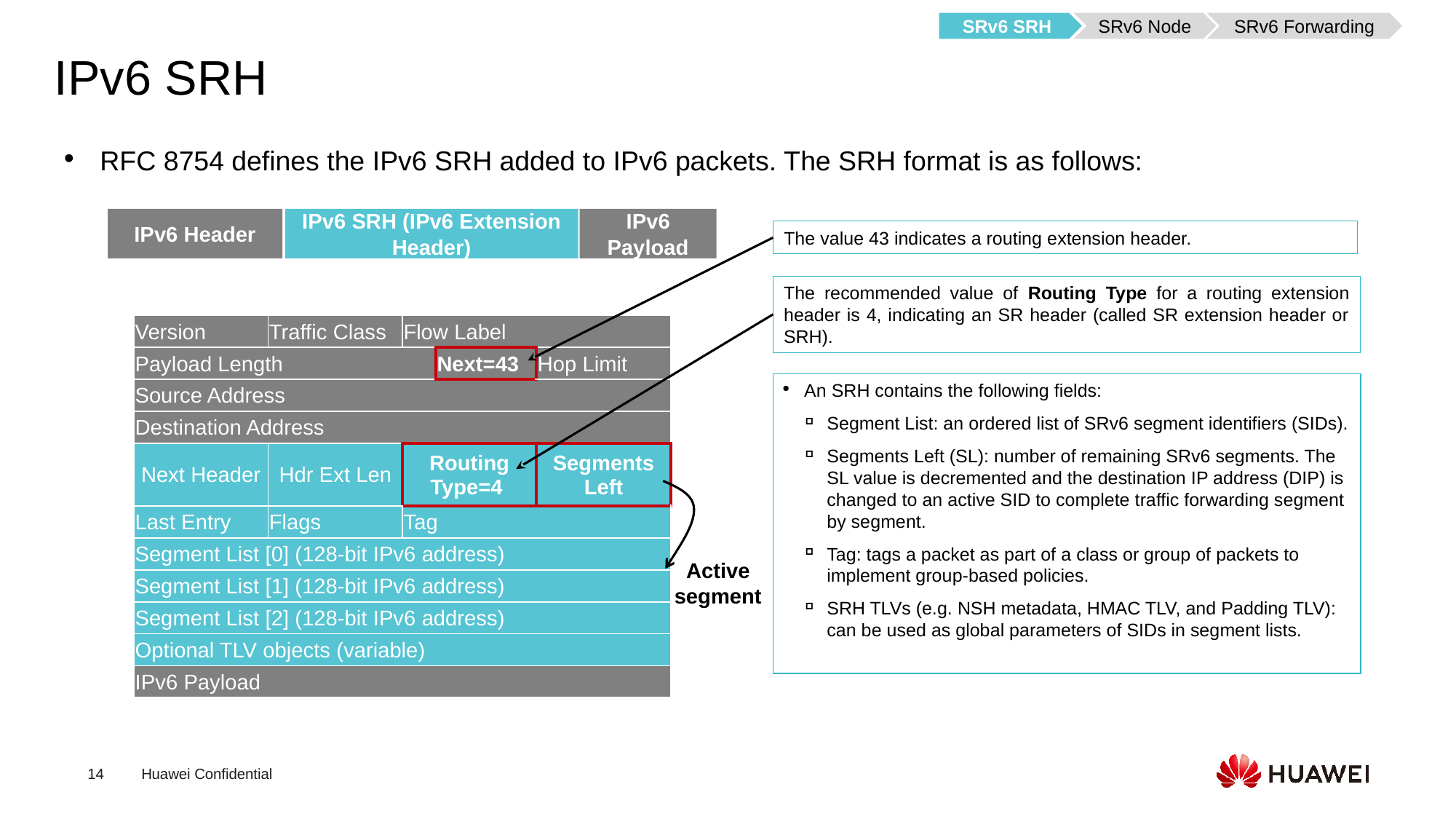

SRv6 SRH
SRv6 Node
SRv6 Forwarding
# IPv6 SRH
RFC 8754 defines the IPv6 SRH added to IPv6 packets. The SRH format is as follows:

IPv6 Payload
IPv6 Header
IPv6 SRH (IPv6 Extension Header)
The value 43 indicates a routing extension header.

The recommended value of Routing Type for a routing extension header is 4, indicating an SR header (called SR extension header or SRH).
| Version | Traffic Class | Flow Label |  |  |
| --- | --- | --- | --- | --- |
| Payload Length |  |  | Next=43 | Hop Limit |
| Source Address |  |  |  |  |
| Destination Address |  |  |  |  |
| Next Header | Hdr Ext Len | Routing Type=4 |  | Segments Left |
| Last Entry | Flags | Tag |  |  |
| Segment List [0] (128-bit IPv6 address) |  |  |  |  |
| Segment List [1] (128-bit IPv6 address) |  |  |  |  |
| Segment List [2] (128-bit IPv6 address) |  |  |  |  |
| Optional TLV objects (variable) |  |  |  |  |
| IPv6 Payload |  |  |  |  |
An SRH contains the following fields:
Segment List: an ordered list of SRv6 segment identifiers (SIDs).
Segments Left (SL): number of remaining SRv6 segments. The SL value is decremented and the destination IP address (DIP) is changed to an active SID to complete traffic forwarding segment by segment.
Tag: tags a packet as part of a class or group of packets to implement group-based policies.
SRH TLVs (e.g. NSH metadata, HMAC TLV, and Padding TLV): can be used as global parameters of SIDs in segment lists.

Active segment